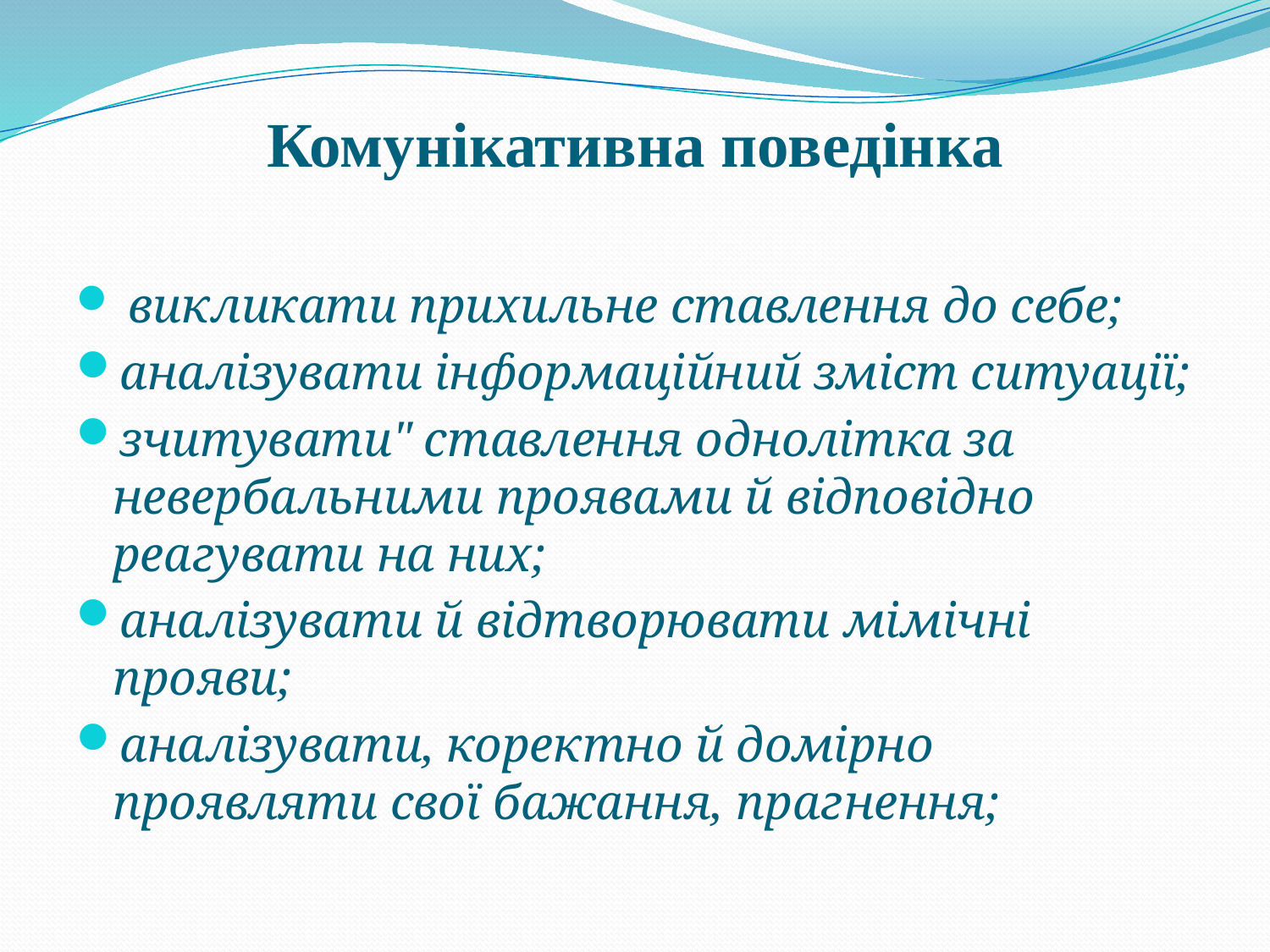

# Комунікативна поведінка
 викликати прихильне ставлення до себе;
аналізувати інформаційний зміст ситуації;
зчитувати" ставлення однолітка за невербальними проявами й відповідно реагувати на них;
аналізувати й відтворювати мімічні прояви;
аналізувати, коректно й домірно проявляти свої бажання, прагнення;